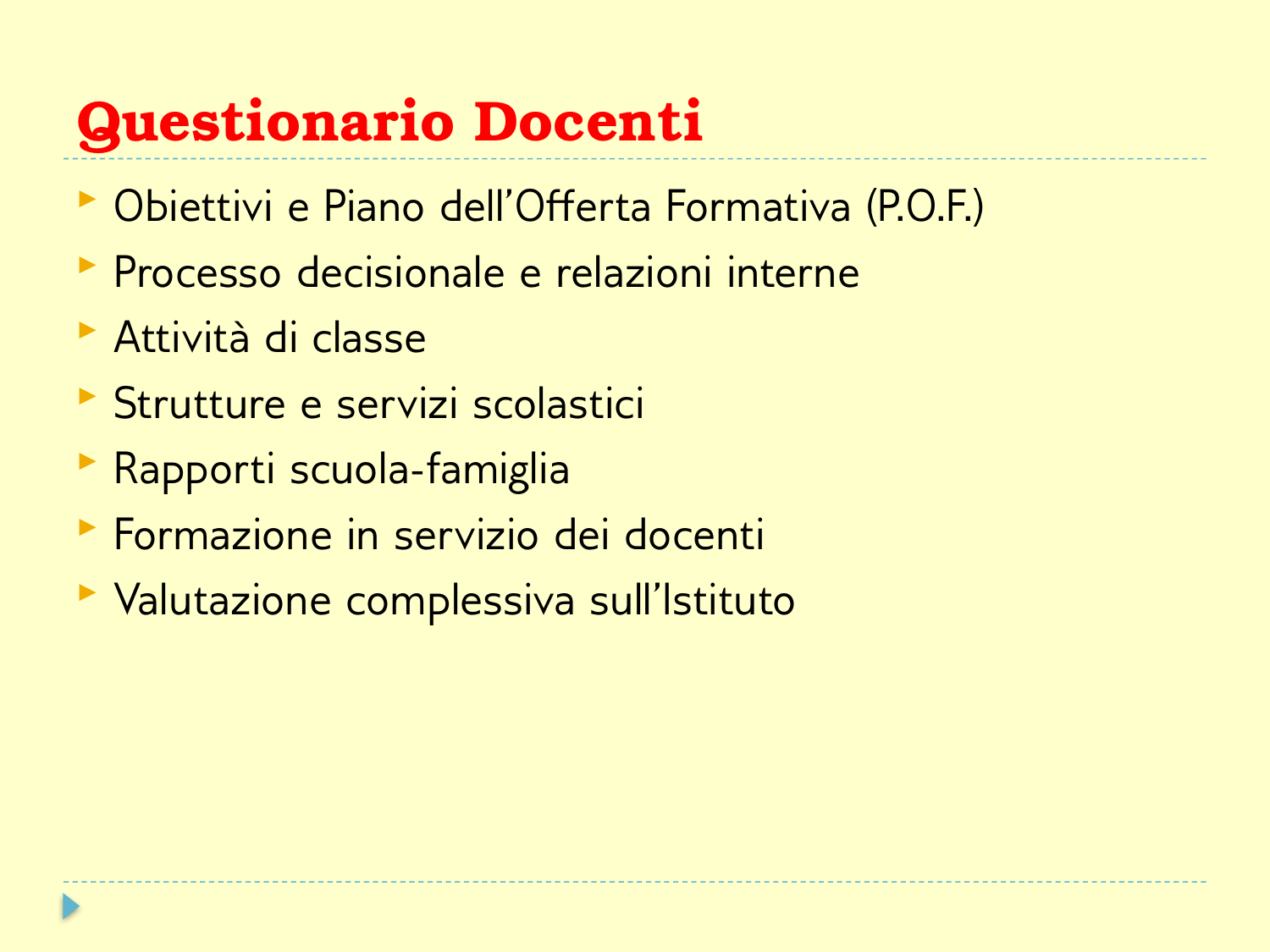

# Questionario Docenti
Obiettivi e Piano dell’Offerta Formativa (P.O.F.)
Processo decisionale e relazioni interne
Attività di classe
Strutture e servizi scolastici
Rapporti scuola-famiglia
Formazione in servizio dei docenti
Valutazione complessiva sull’Istituto